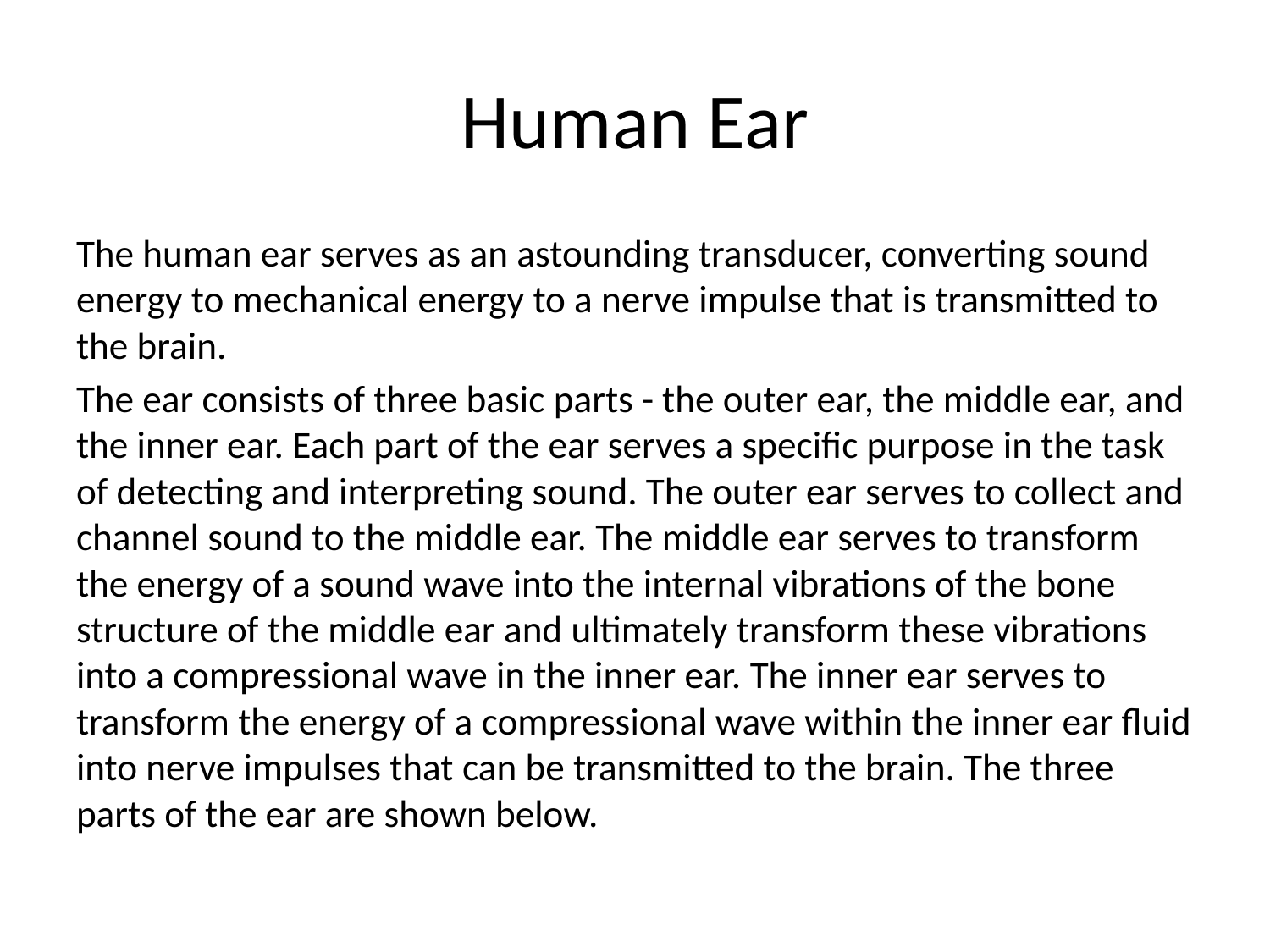

# Human Ear
The human ear serves as an astounding transducer, converting sound energy to mechanical energy to a nerve impulse that is transmitted to the brain.
The ear consists of three basic parts - the outer ear, the middle ear, and the inner ear. Each part of the ear serves a specific purpose in the task of detecting and interpreting sound. The outer ear serves to collect and channel sound to the middle ear. The middle ear serves to transform the energy of a sound wave into the internal vibrations of the bone structure of the middle ear and ultimately transform these vibrations into a compressional wave in the inner ear. The inner ear serves to transform the energy of a compressional wave within the inner ear fluid into nerve impulses that can be transmitted to the brain. The three parts of the ear are shown below.